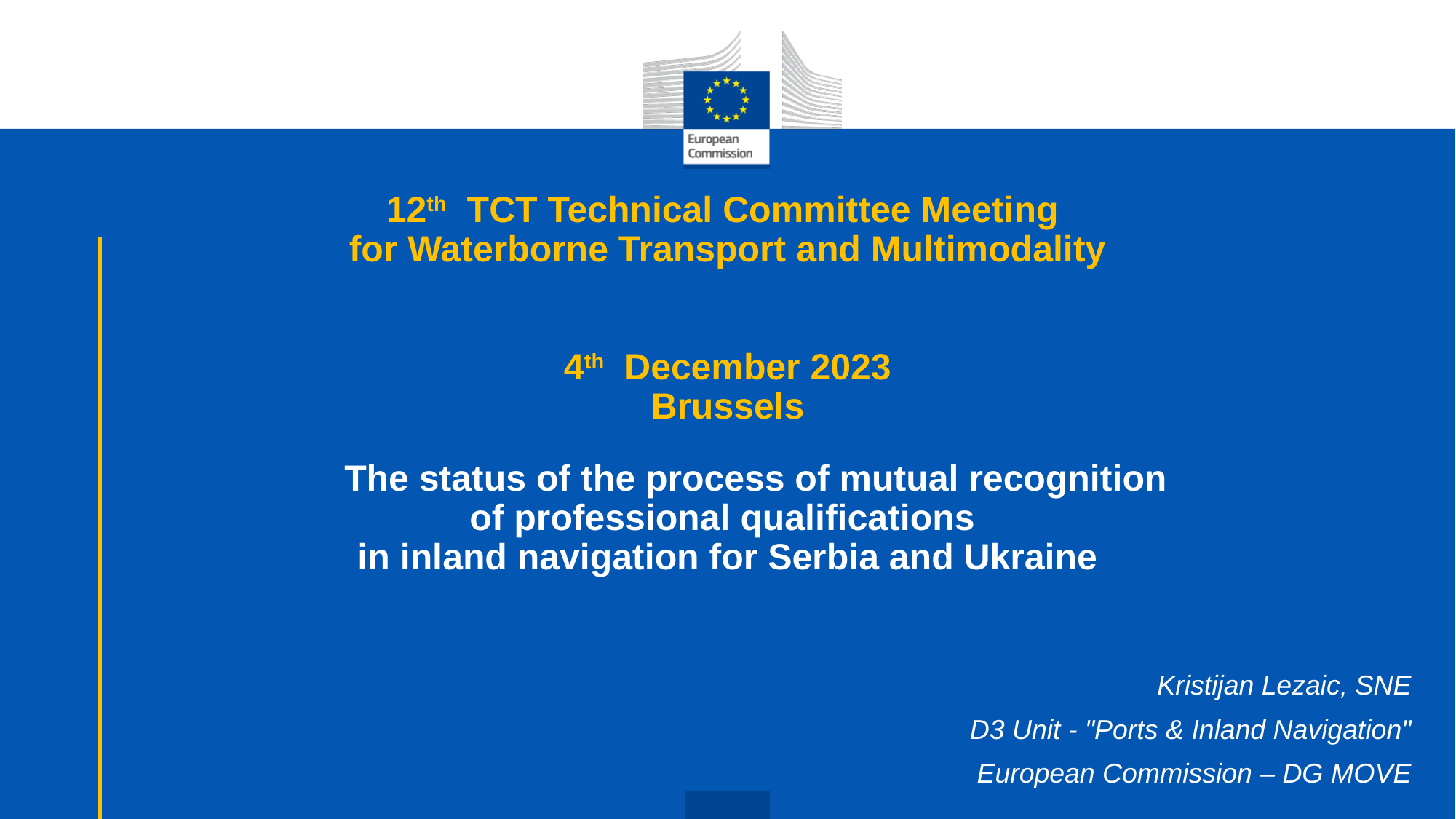

# 12th  TCT Technical Committee Meeting for Waterborne Transport and Multimodality 4th  December 2023 Brussels The status of the process of mutual recognition of professional qualifications in inland navigation for Serbia and Ukraine
Kristijan Lezaic, SNE
D3 Unit - "Ports & Inland Navigation"
European Commission – DG MOVE